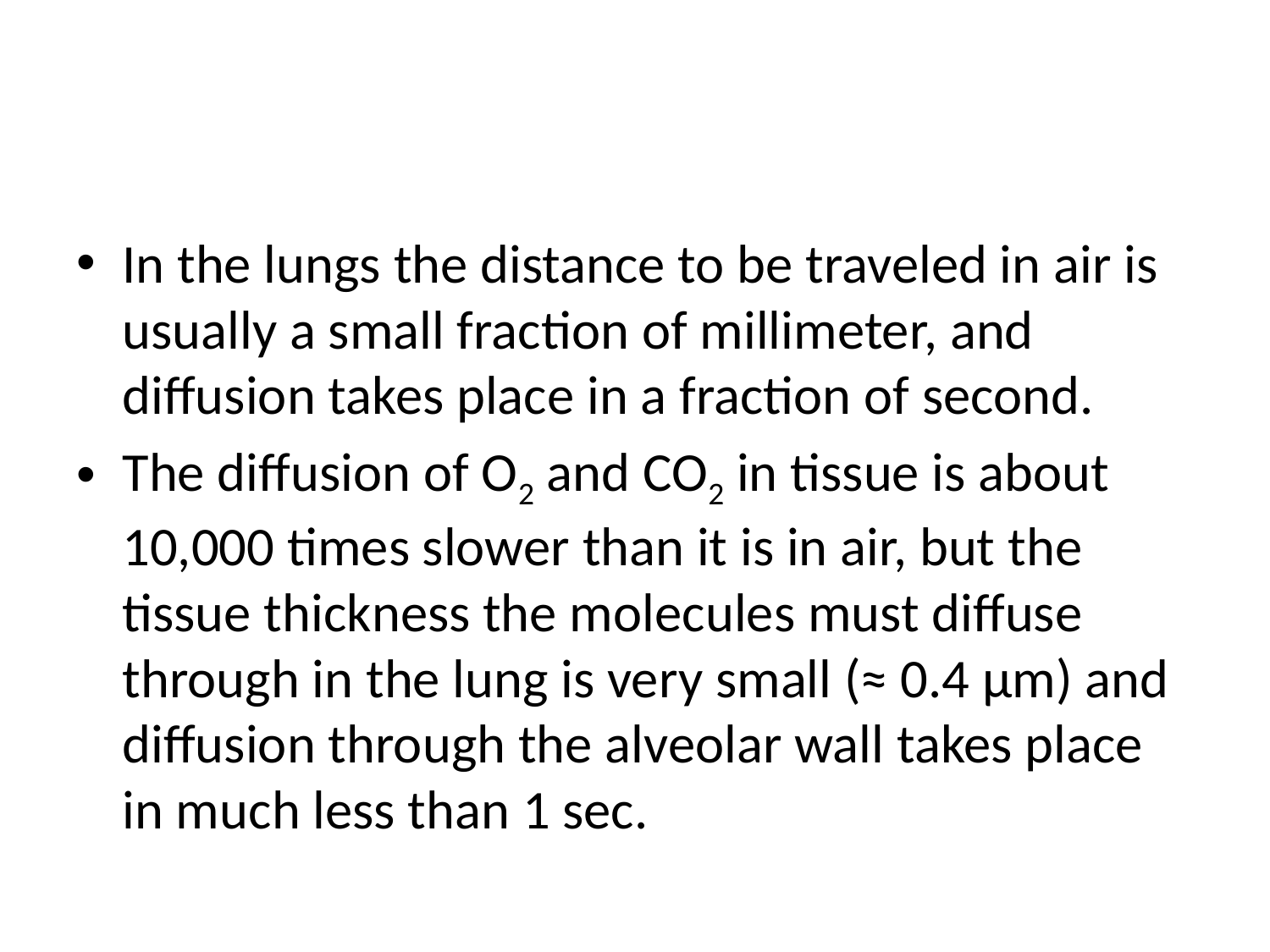

#
In the lungs the distance to be traveled in air is usually a small fraction of millimeter, and diffusion takes place in a fraction of second.
The diffusion of O2 and CO2 in tissue is about 10,000 times slower than it is in air, but the tissue thickness the molecules must diffuse through in the lung is very small (≈ 0.4 µm) and diffusion through the alveolar wall takes place in much less than 1 sec.